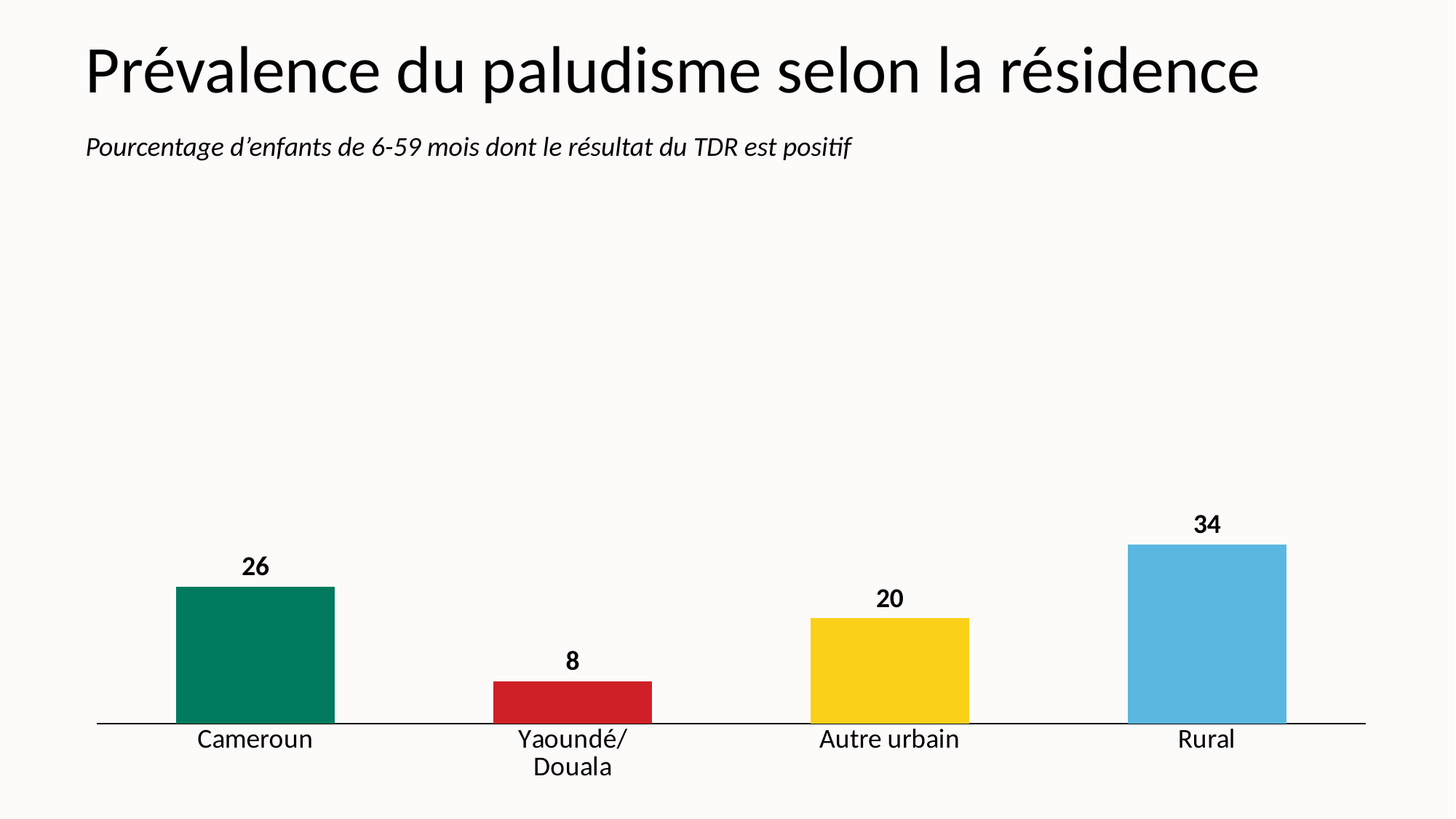

# Prévalence du paludisme selon la résidence
Pourcentage d’enfants de 6-59 mois dont le résultat du TDR est positif

### Chart

| Category | Series 1 |
|---|---|
| Cameroun | 26.0 |
| Yaoundé/
Douala | 8.0 |
| Autre urbain | 20.0 |
| Rural | 34.0 |